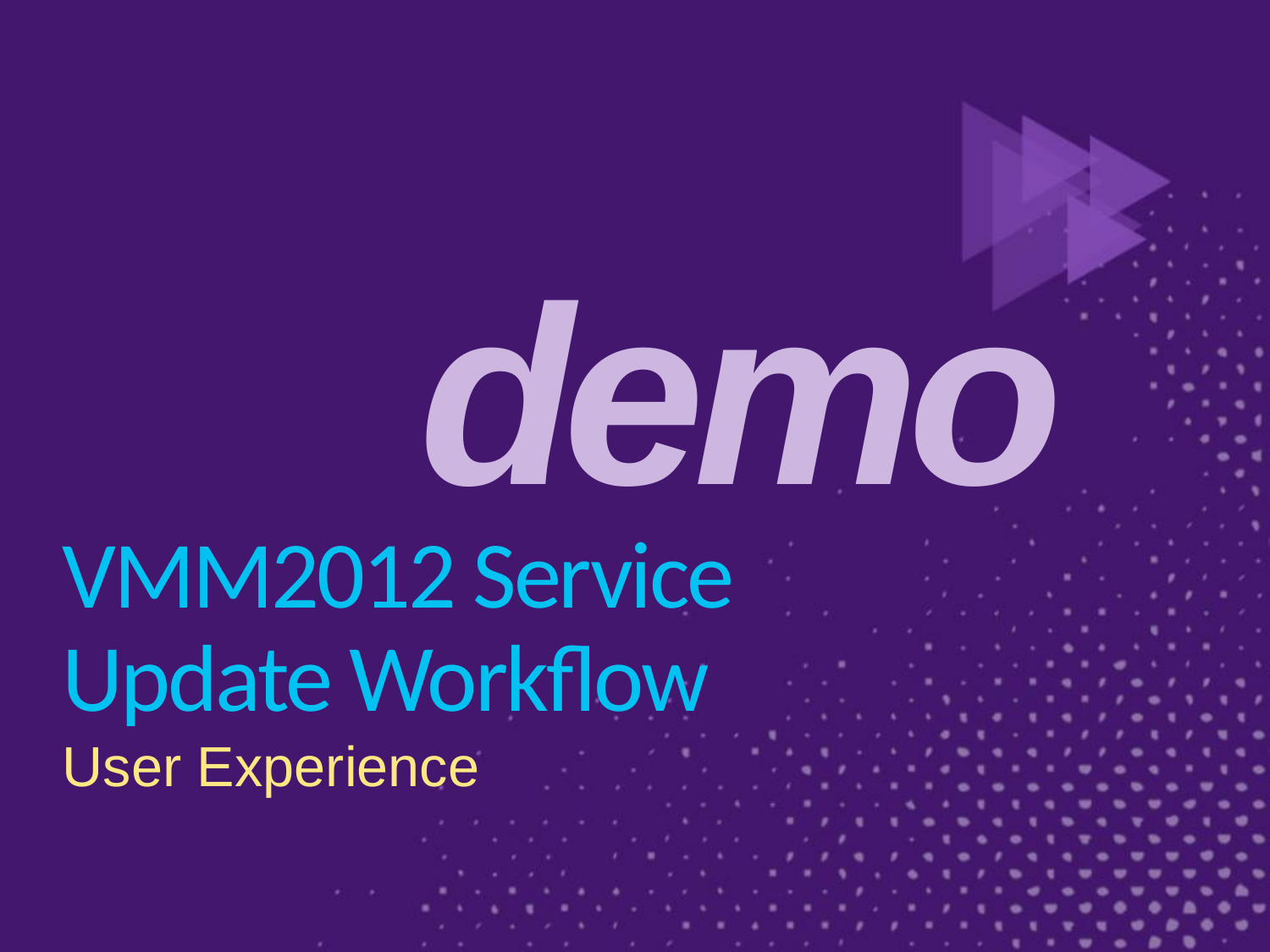

demo
# VMM2012 Service Update Workflow
User Experience